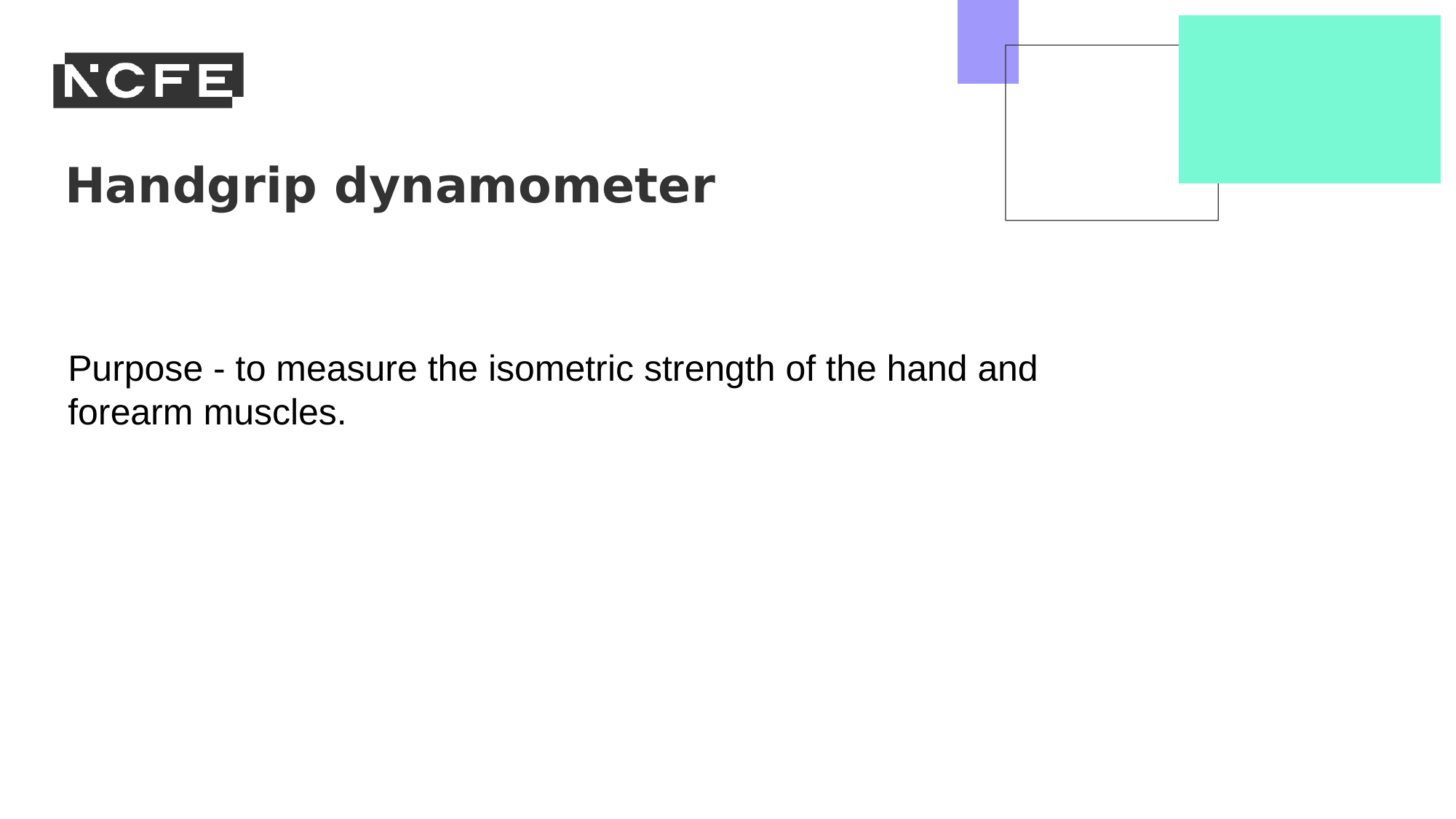

Handgrip dynamometer

Purpose - to measure the isometric strength of the hand and forearm muscles.